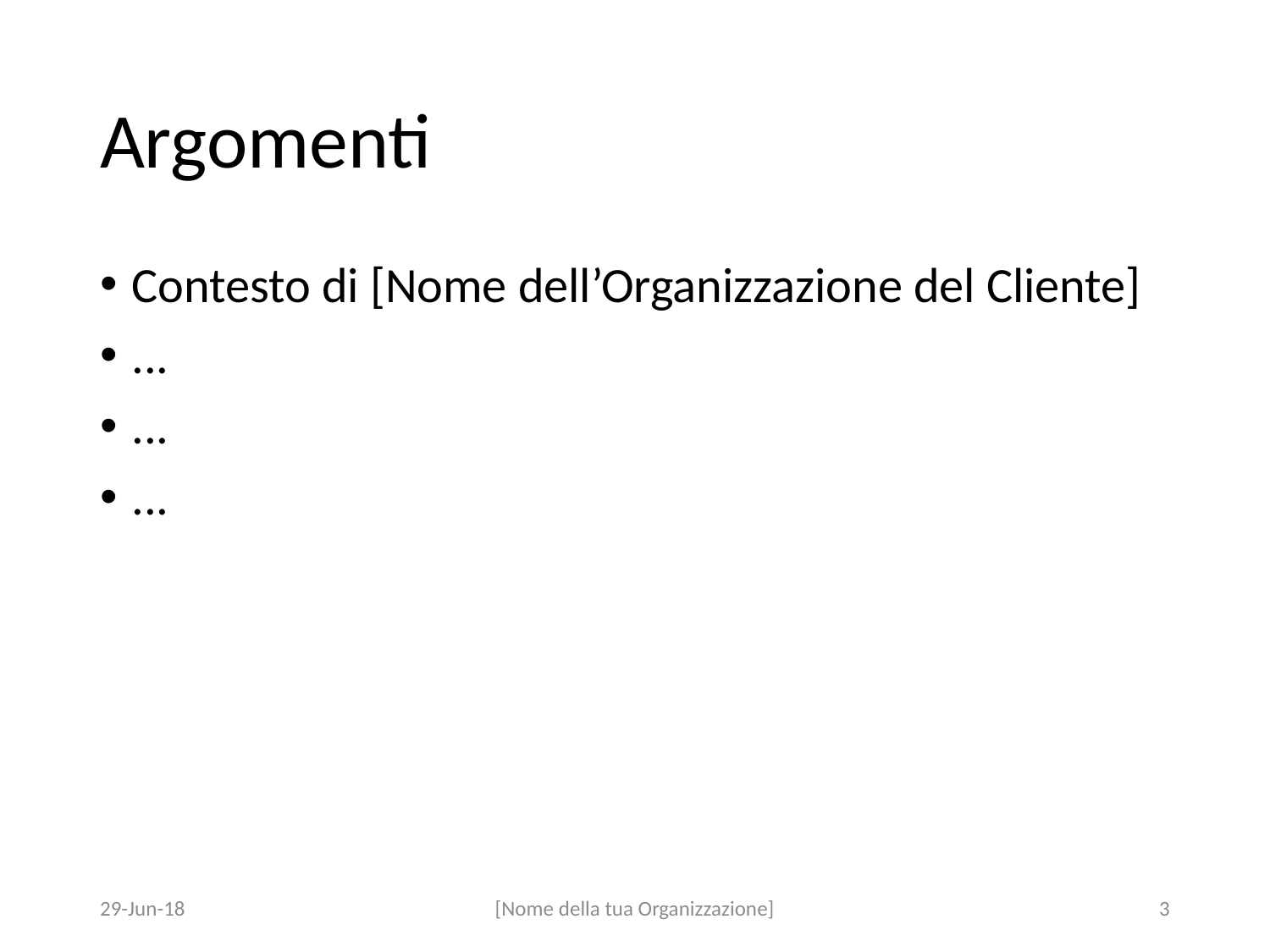

# Argomenti
Contesto di [Nome dell’Organizzazione del Cliente]
...
...
...
29-Jun-18
[Nome della tua Organizzazione]
3